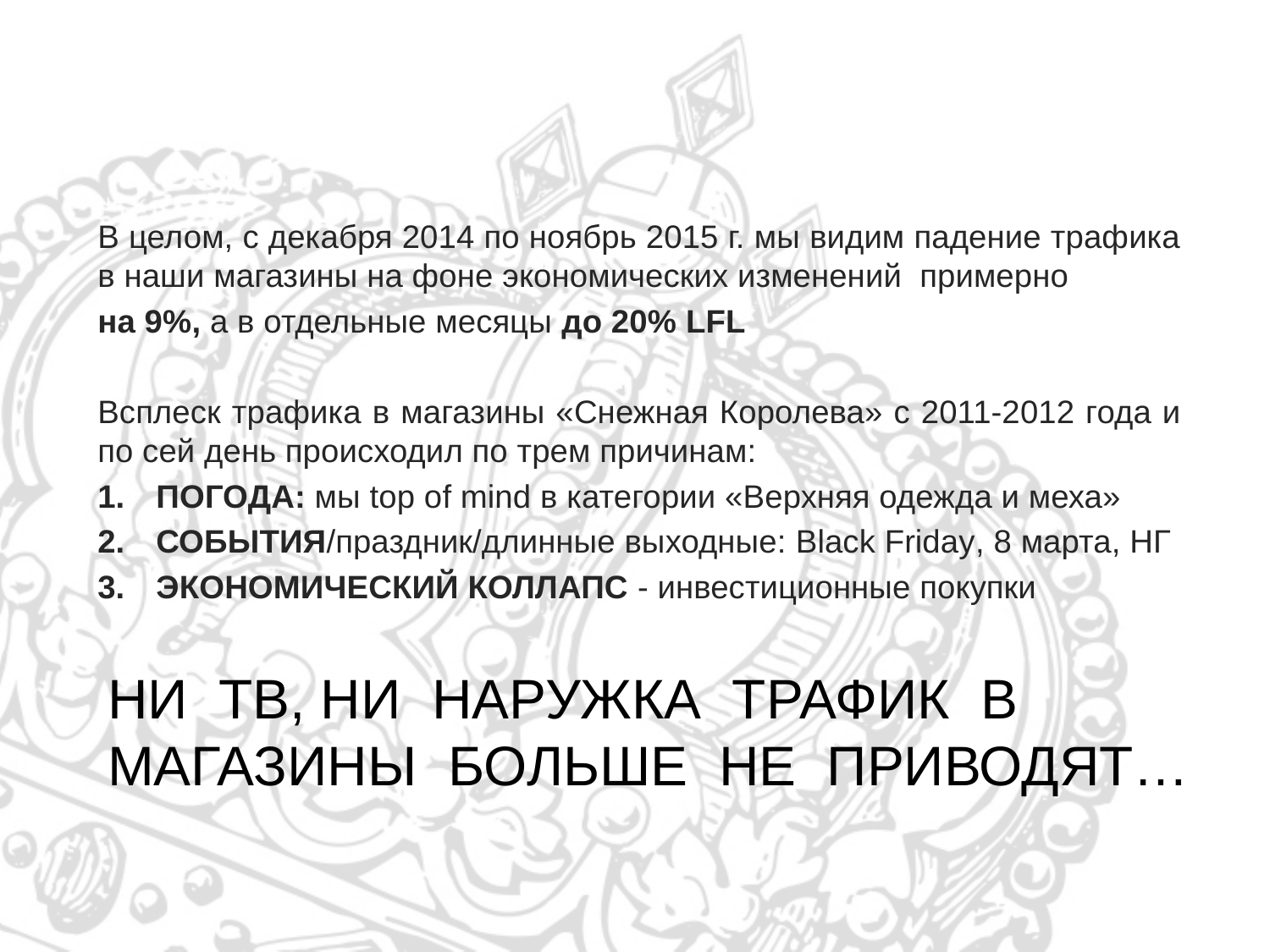

В целом, с декабря 2014 по ноябрь 2015 г. мы видим падение трафика в наши магазины на фоне экономических изменений  примерно
на 9%, а в отдельные месяцы до 20% LFL

Всплеск трафика в магазины «Снежная Королева» с 2011-2012 года и по сей день происходил по трем причинам:
ПОГОДА: мы top of mind в категории «Верхняя одежда и меха»
СОБЫТИЯ/праздник/длинные выходные: Black Friday, 8 марта, НГ
ЭКОНОМИЧЕСКИЙ КОЛЛАПС - инвестиционные покупки
# Ни  тв, ни  НАРУЖКА  трафик  в магазины  больше  не  ПРИВОДЯТ…